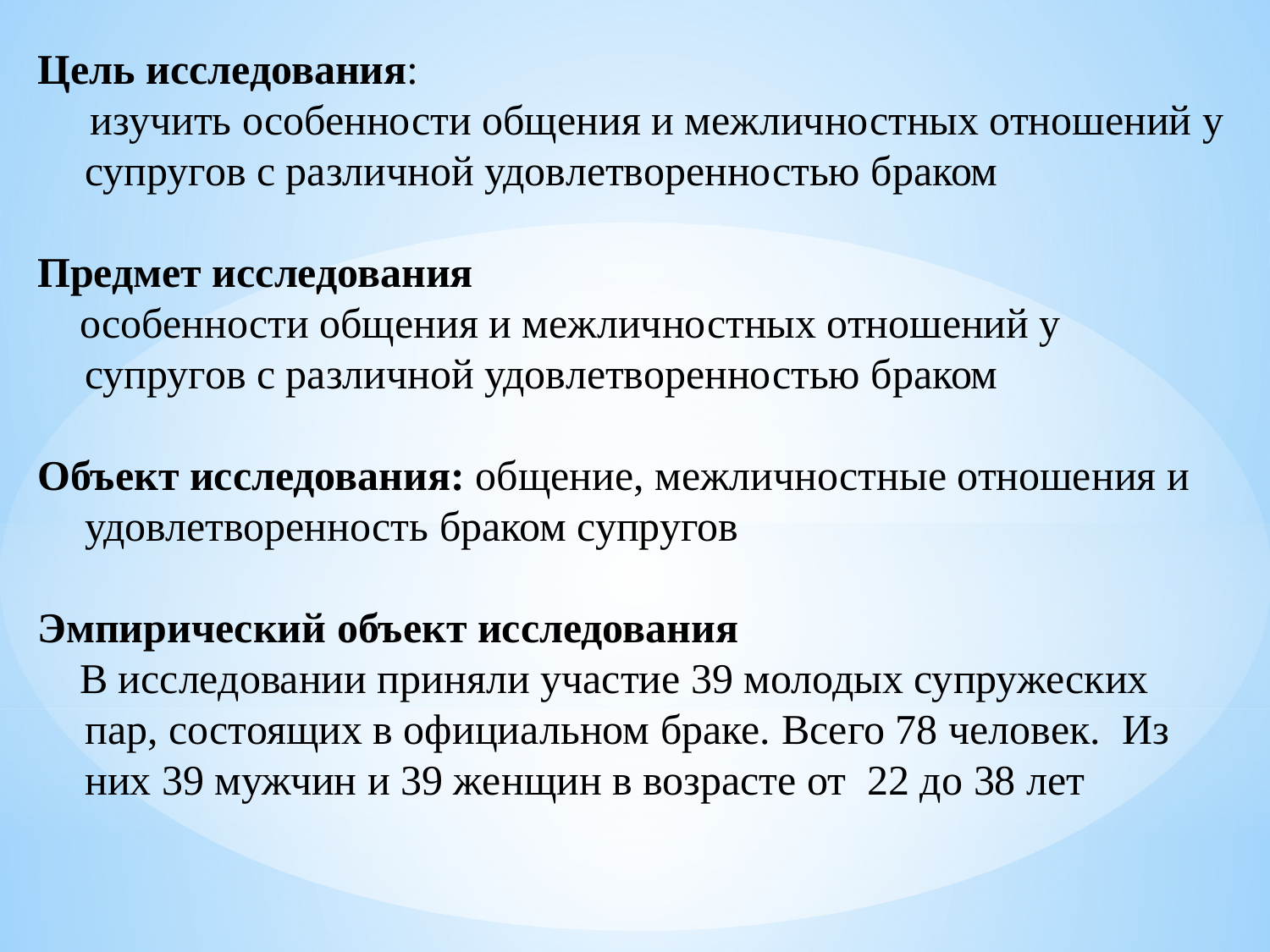

Цель исследования:
     изучить особенности общения и межличностных отношений у супругов с различной удовлетворенностью браком

Предмет исследования
    особенности общения и межличностных отношений у супругов с различной удовлетворенностью браком

Объект исследования: общение, межличностные отношения и удовлетворенность браком супругов

Эмпирический объект исследования
    В исследовании приняли участие 39 молодых супружеских пар, состоящих в официальном браке. Всего 78 человек.  Из них 39 мужчин и 39 женщин в возрасте от  22 до 38 лет